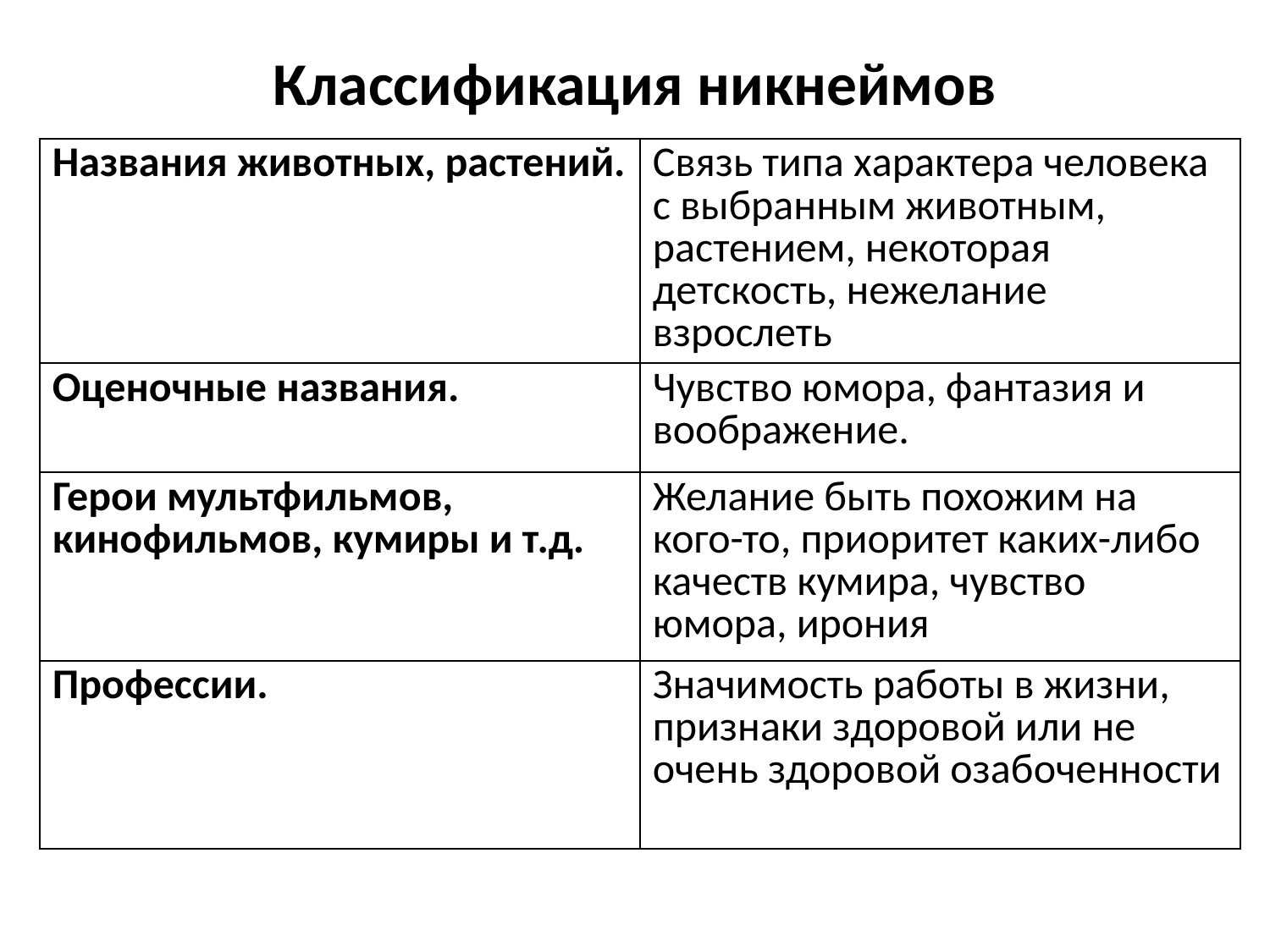

# Классификация никнеймов
| Названия животных, растений. | Связь типа характера человека с выбранным животным, растением, некоторая детскость, нежелание взрослеть |
| --- | --- |
| Оценочные названия. | Чувство юмора, фантазия и воображение. |
| Герои мультфильмов, кинофильмов, кумиры и т.д. | Желание быть похожим на кого-то, приоритет каких-либо качеств кумира, чувство юмора, ирония |
| Профессии. | Значимость работы в жизни, признаки здоровой или не очень здоровой озабоченности |